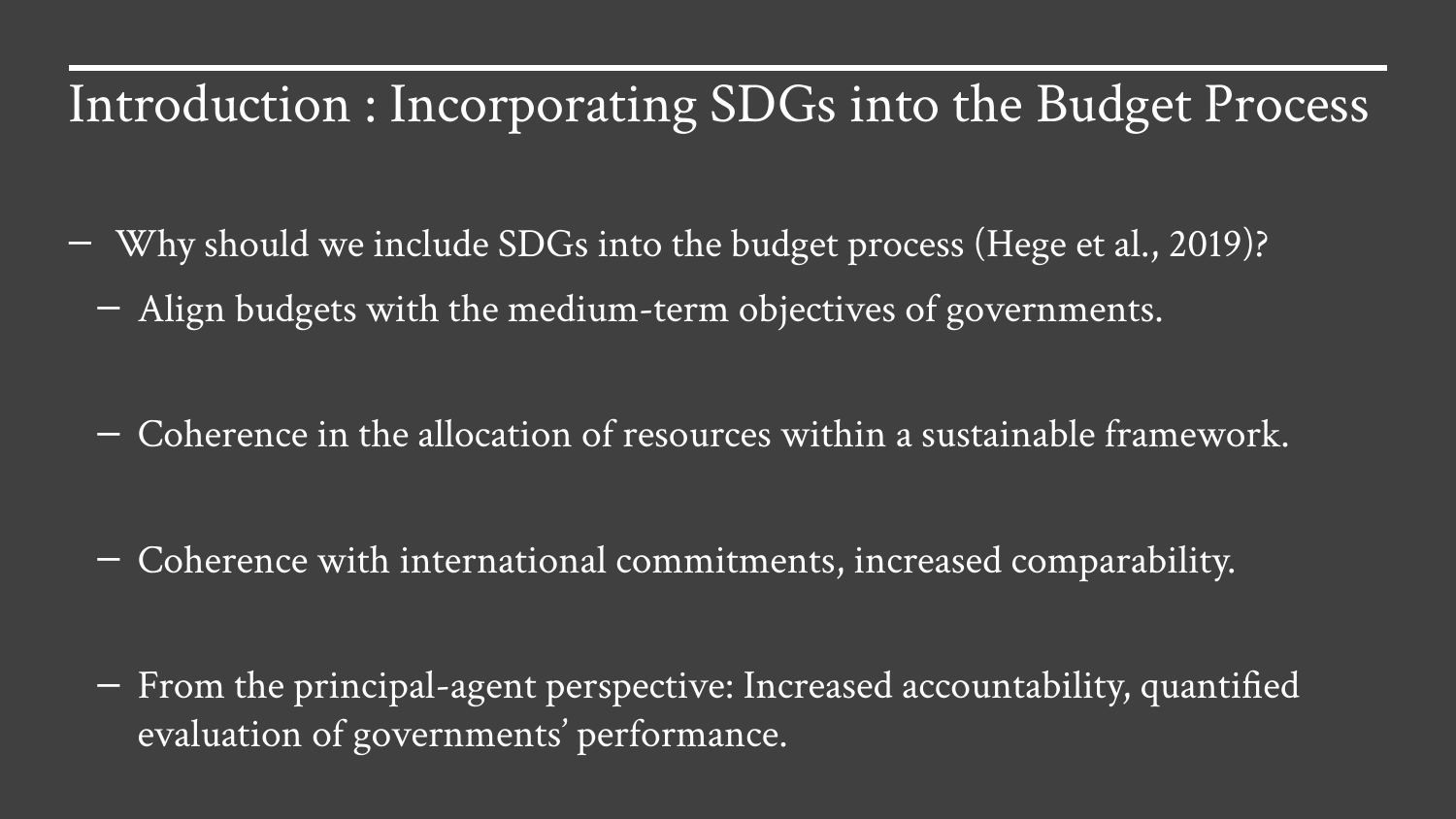

Introduction : Incorporating SDGs into the Budget Process

Why should we include SDGs into the budget process (Hege et al., 2019)?
Align budgets with the medium-term objectives of governments.

Coherence in the allocation of resources within a sustainable framework.

Coherence with international commitments, increased comparability.

From the principal-agent perspective: Increased accountability, quantified evaluation of governments’ performance.